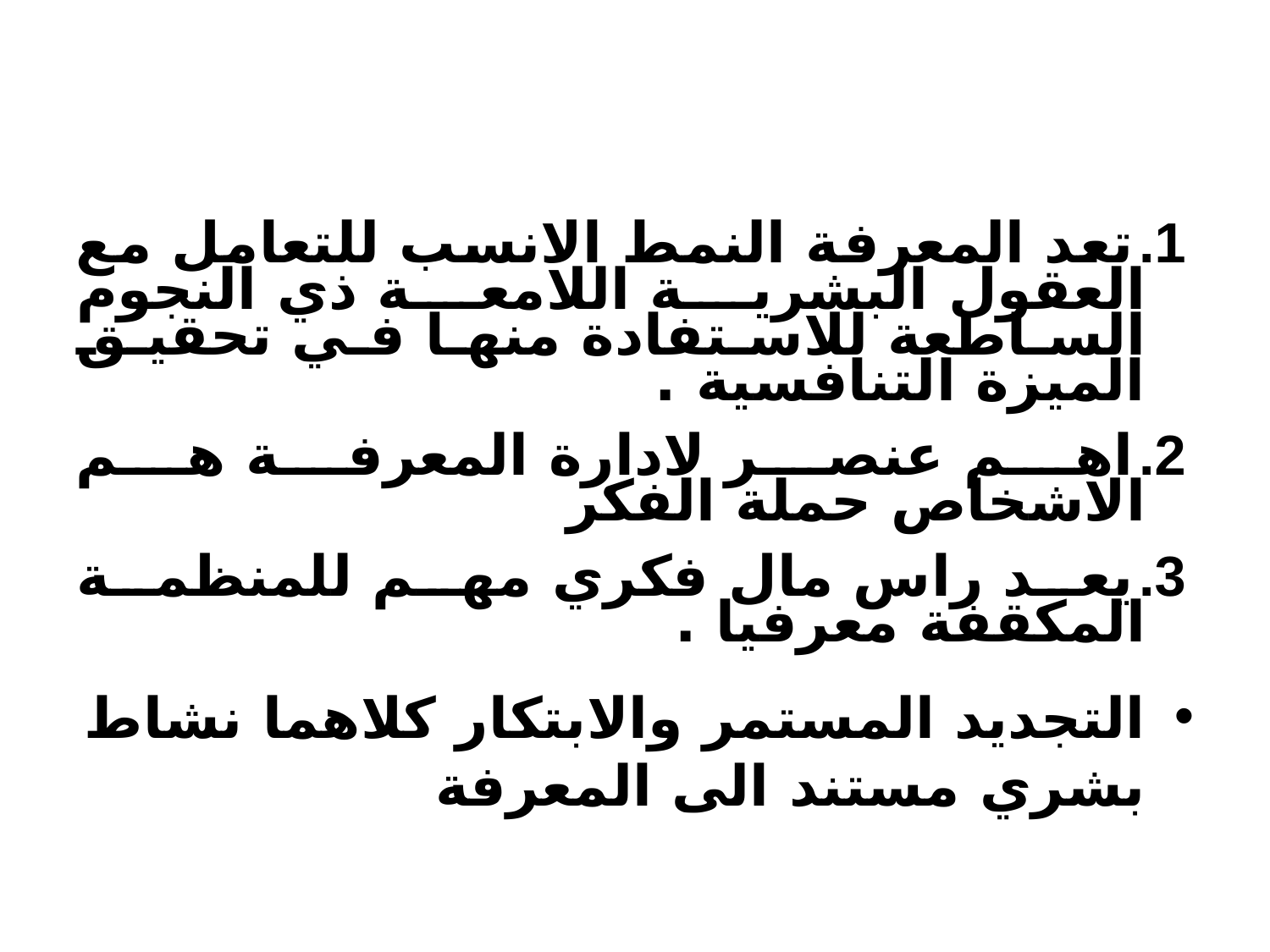

#
تعد المعرفة النمط الانسب للتعامل مع العقول البشرية اللامعة ذي النجوم الساطعة للاستفادة منها في تحقيق الميزة التنافسية .
اهم عنصر لادارة المعرفة هم الاشخاص حملة الفكر
يعد راس مال فكري مهم للمنظمة المكقفة معرفيا .
التجديد المستمر والابتكار كلاهما نشاط بشري مستند الى المعرفة